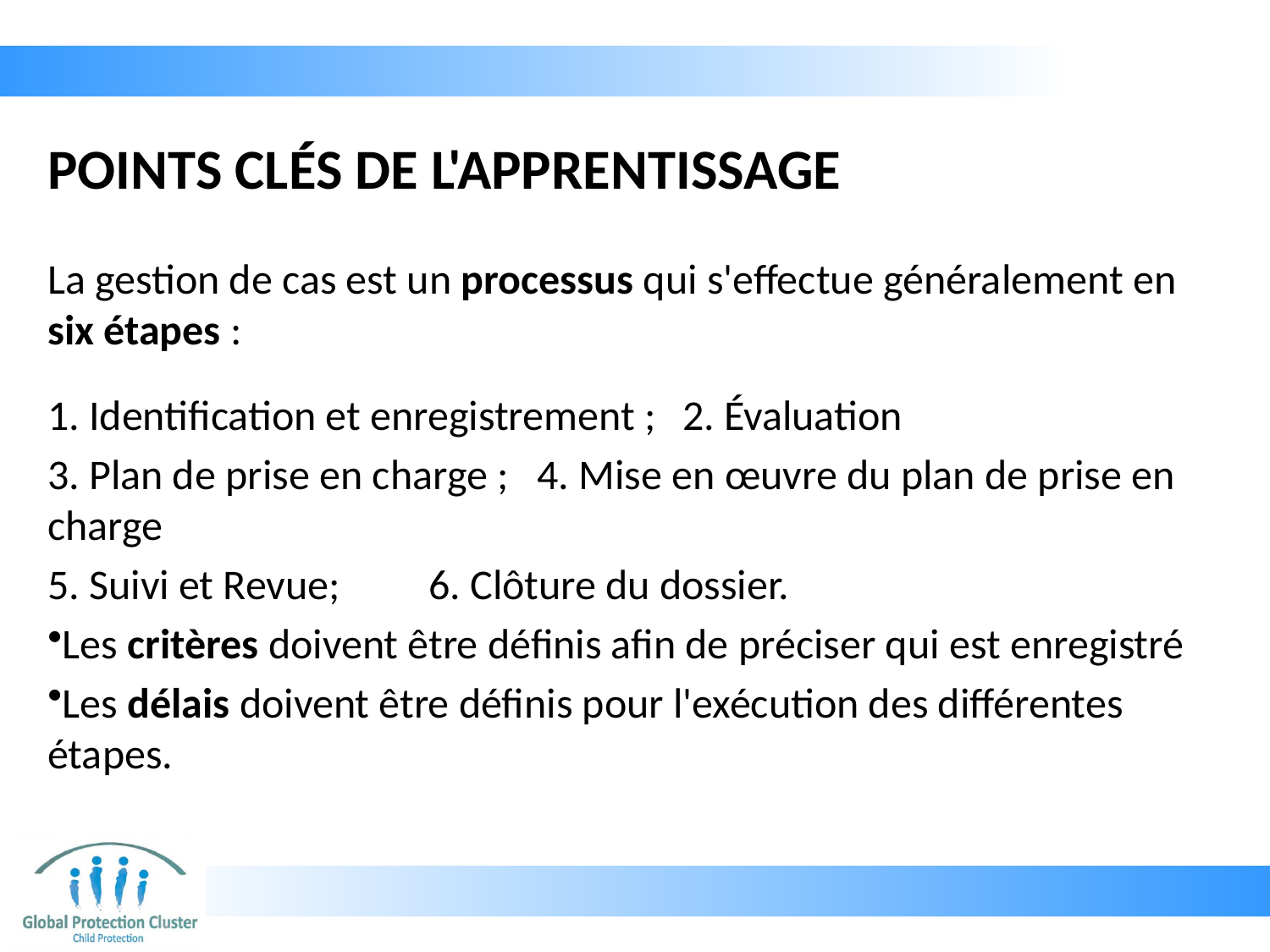

# POINTS CLÉS DE L'APPRENTISSAGE

La gestion de cas est un processus qui s'effectue généralement en six étapes :

1. Identification et enregistrement ;	2. Évaluation
3. Plan de prise en charge ;   4. Mise en œuvre du plan de prise en charge
5. Suivi et Revue;	6. Clôture du dossier.
Les critères doivent être définis afin de préciser qui est enregistré
Les délais doivent être définis pour l'exécution des différentes étapes.